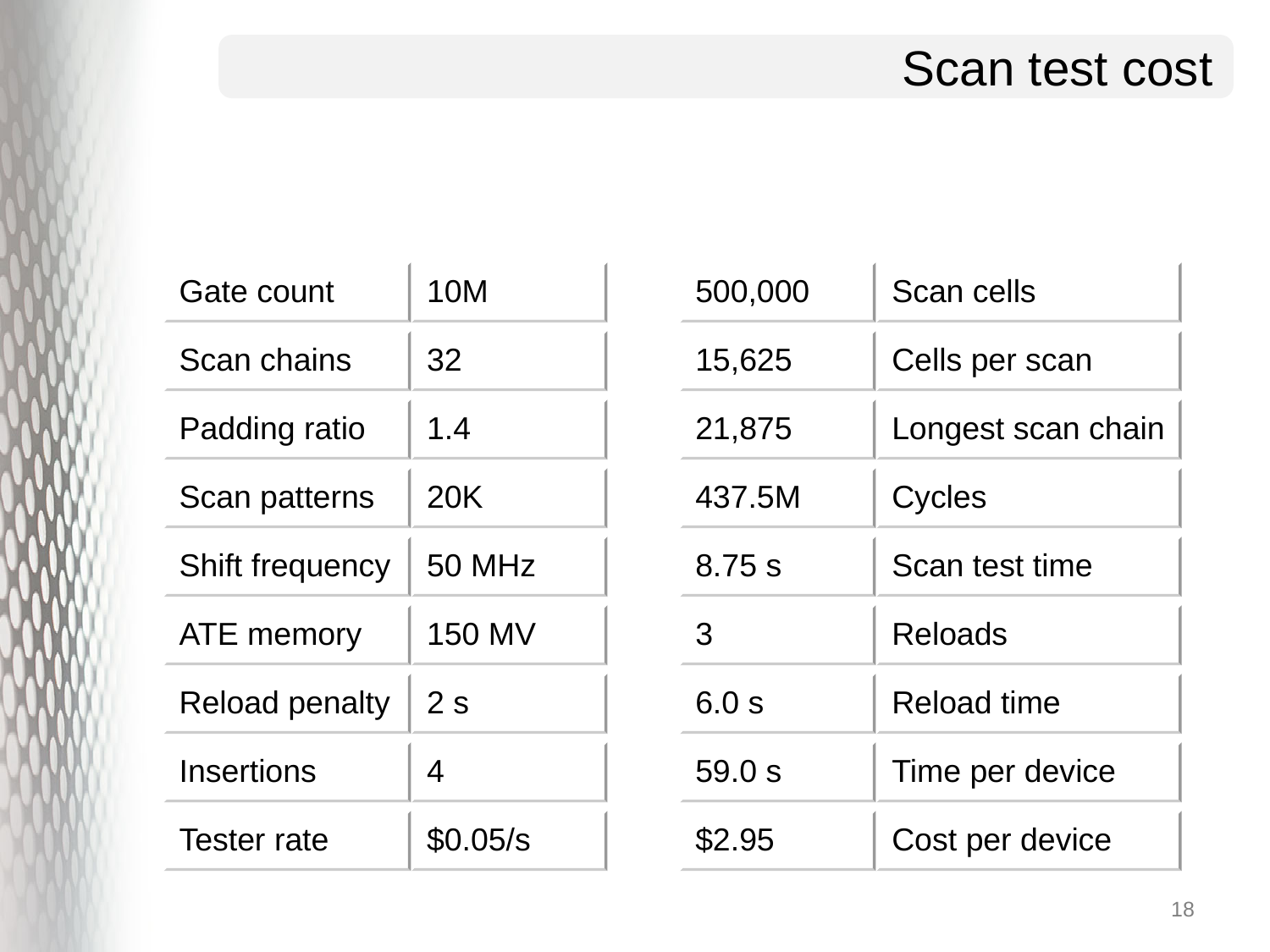

# Scan test cost
Gate count
10M
500,000
Scan cells
Scan chains
32
15,625
Cells per scan
Padding ratio
1.4
21,875
Longest scan chain
Scan patterns
20K
437.5M
Cycles
Shift frequency
50 MHz
8.75 s
Scan test time
ATE memory
150 MV
3
Reloads
Reload penalty
2 s
6.0 s
Reload time
Insertions
4
59.0 s
Time per device
Tester rate
$0.05/s
$2.95
Cost per device